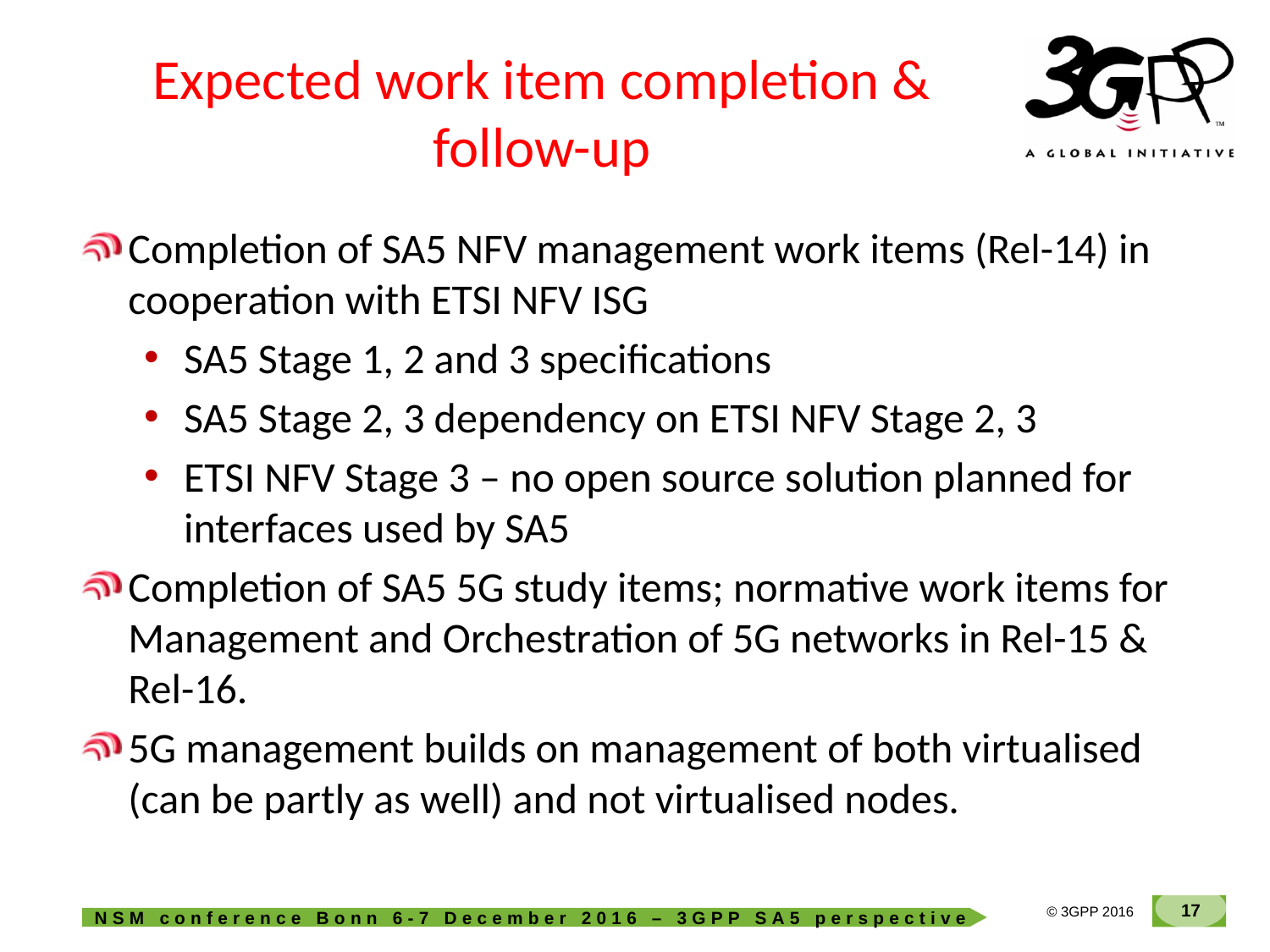

# Expected work item completion & follow-up
Completion of SA5 NFV management work items (Rel-14) in cooperation with ETSI NFV ISG
SA5 Stage 1, 2 and 3 specifications
SA5 Stage 2, 3 dependency on ETSI NFV Stage 2, 3
ETSI NFV Stage 3 – no open source solution planned for interfaces used by SA5
Completion of SA5 5G study items; normative work items for Management and Orchestration of 5G networks in Rel-15 & Rel-16.
5G management builds on management of both virtualised (can be partly as well) and not virtualised nodes.